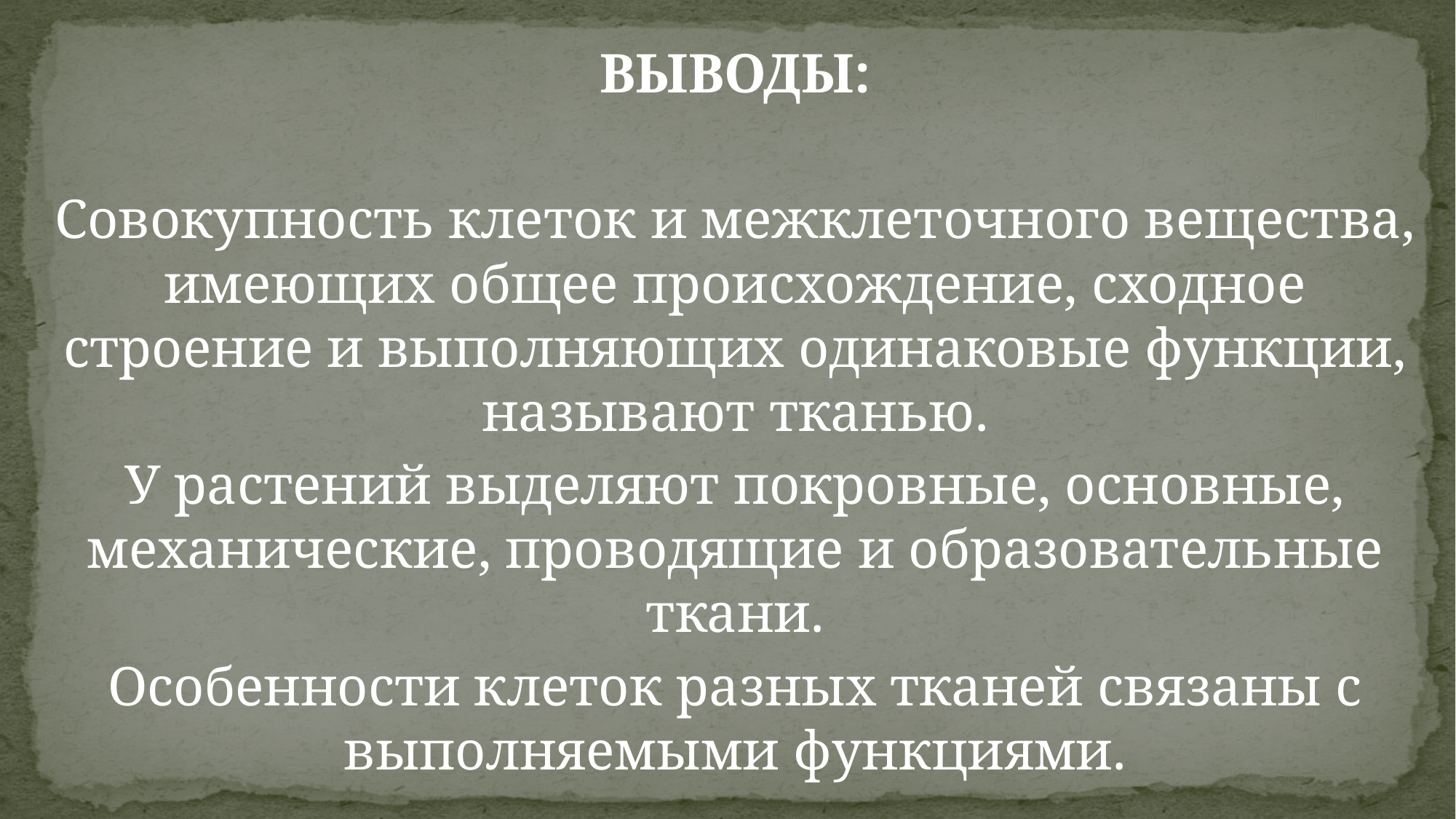

ВЫВОДЫ:

Совокупность клеток и межклеточного вещества, имеющих общее происхождение, сходное строение и выполняющих одинаковые функции, называют тканью.
У растений выделяют покровные, основные, механические, проводящие и образовательные ткани.
Особенности клеток разных тканей связаны с выполняемыми функциями.